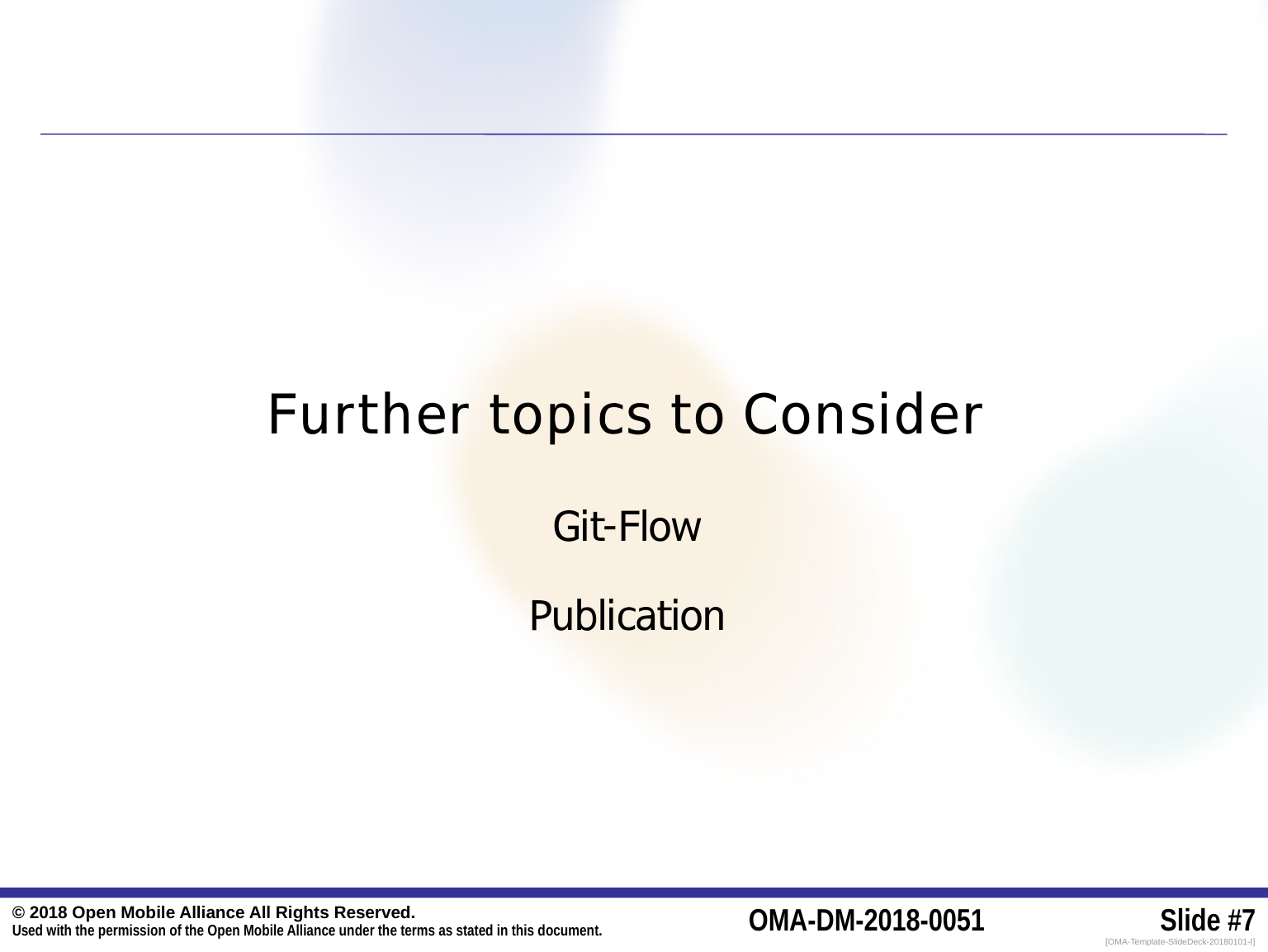

# Further topics to Consider Git-Flow Publication